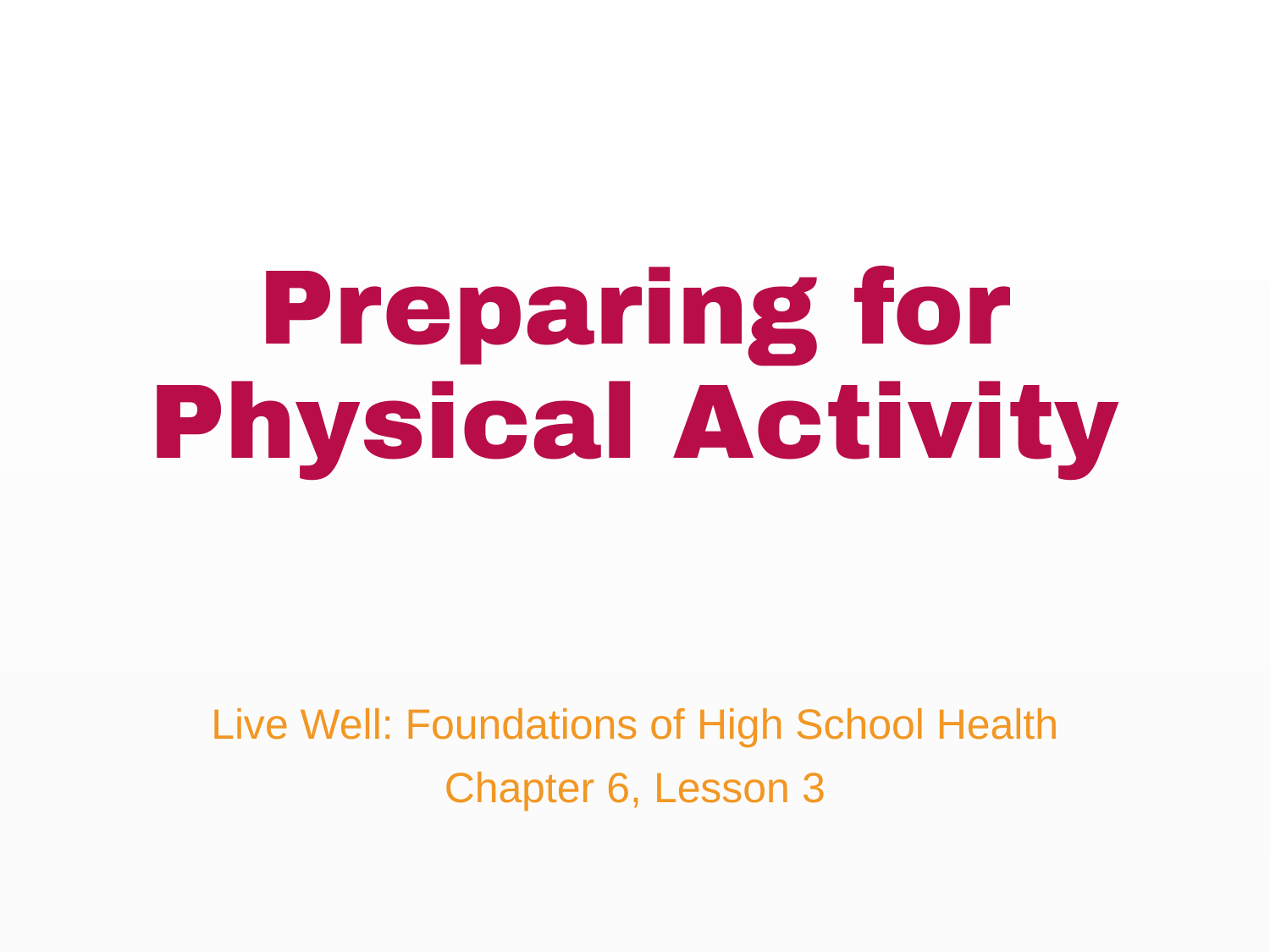

# Preparing for Physical Activity
Live Well: Foundations of High School Health
Chapter 6, Lesson 3